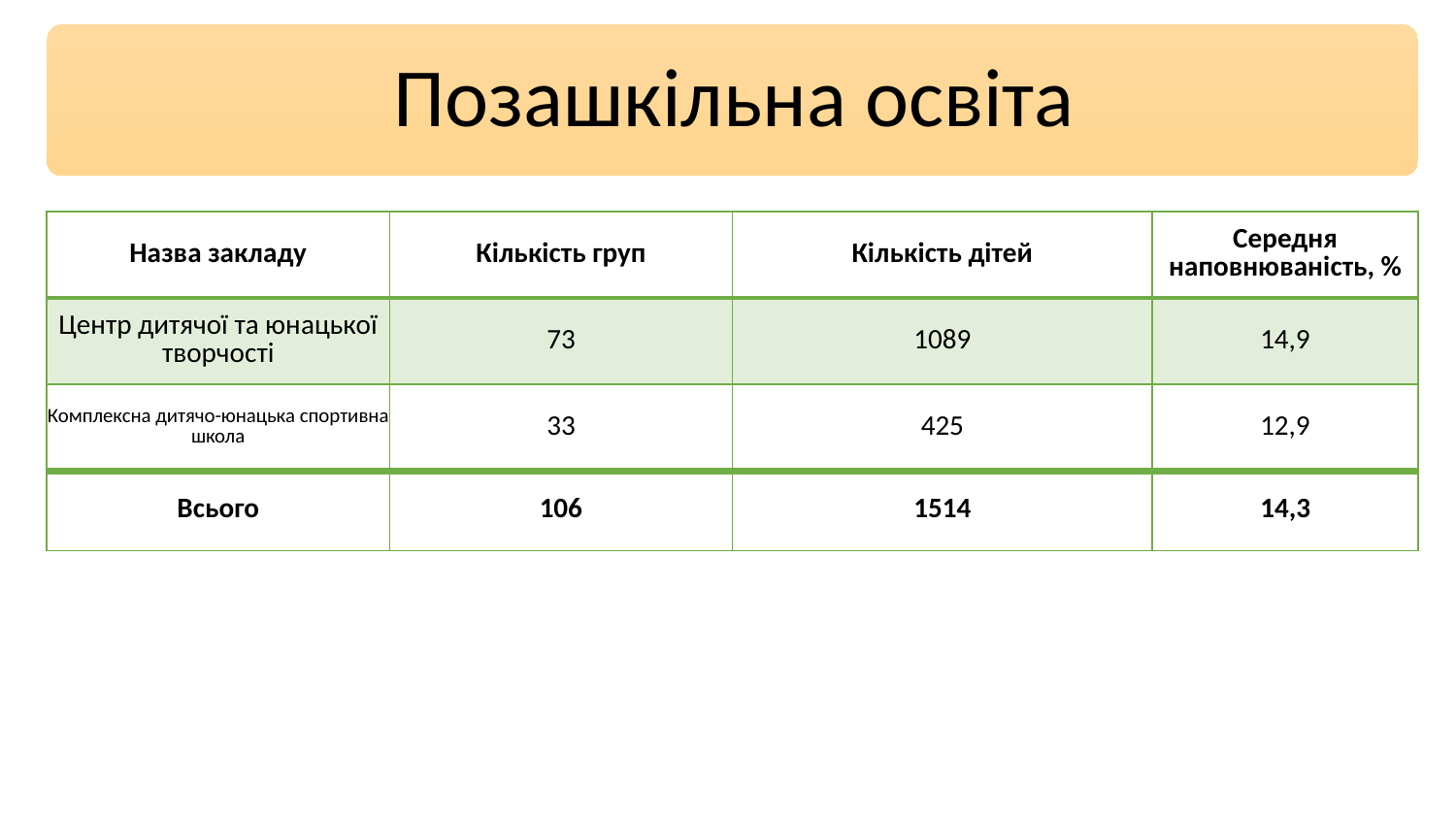

Позашкільна освіта
| Назва закладу | Кількість груп | Кількість дітей | Середня наповнюваність, % |
| --- | --- | --- | --- |
| Центр дитячої та юнацької творчості | 73 | 1089 | 14,9 |
| Комплексна дитячо-юнацька спортивна школа | 33 | 425 | 12,9 |
| Всього | 106 | 1514 | 14,3 |